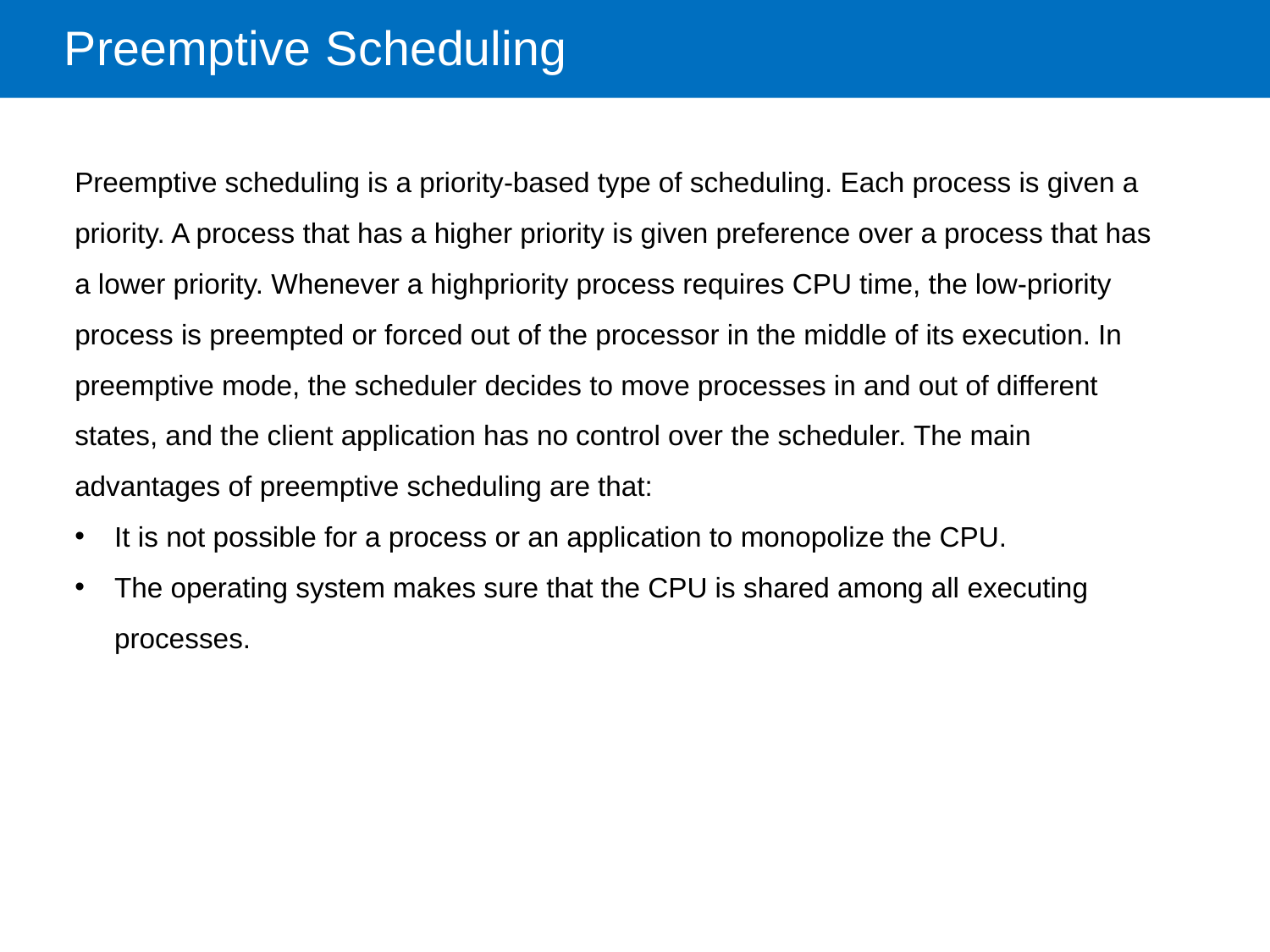

# Preemptive Scheduling
Preemptive scheduling is a priority-based type of scheduling. Each process is given a priority. A process that has a higher priority is given preference over a process that has a lower priority. Whenever a highpriority process requires CPU time, the low-priority process is preempted or forced out of the processor in the middle of its execution. In preemptive mode, the scheduler decides to move processes in and out of different states, and the client application has no control over the scheduler. The main advantages of preemptive scheduling are that:
It is not possible for a process or an application to monopolize the CPU.
The operating system makes sure that the CPU is shared among all executing processes.